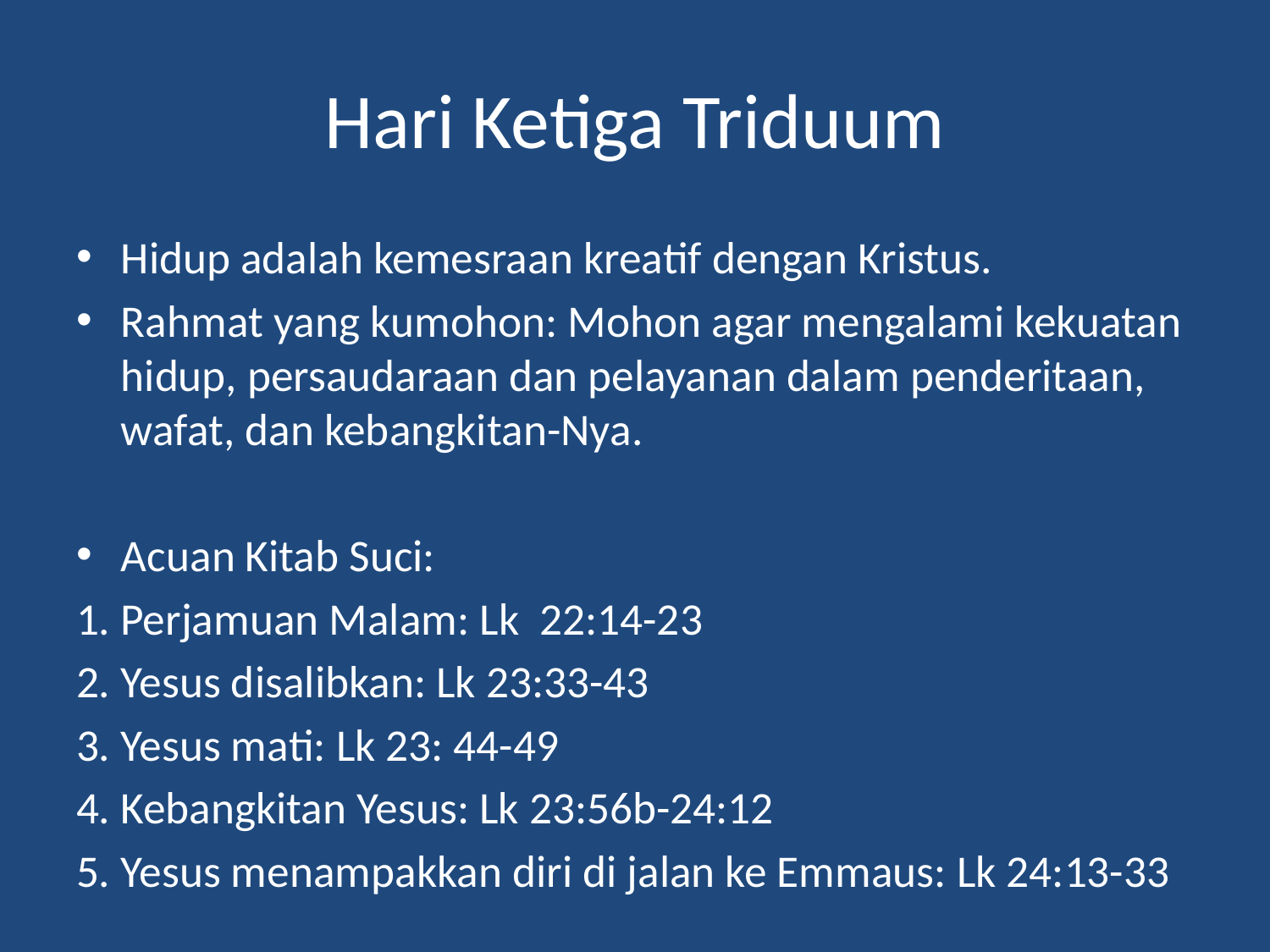

# Hari Ketiga Triduum
Hidup adalah kemesraan kreatif dengan Kristus.
Rahmat yang kumohon: Mohon agar mengalami kekuatan hidup, persaudaraan dan pelayanan dalam penderitaan, wafat, dan kebangkitan-Nya.

Acuan Kitab Suci:
1. Perjamuan Malam: Lk  22:14-23
2. Yesus disalibkan: Lk 23:33-43
3. Yesus mati: Lk 23: 44-49
4. Kebangkitan Yesus: Lk 23:56b-24:12
5. Yesus menampakkan diri di jalan ke Emmaus: Lk 24:13-33